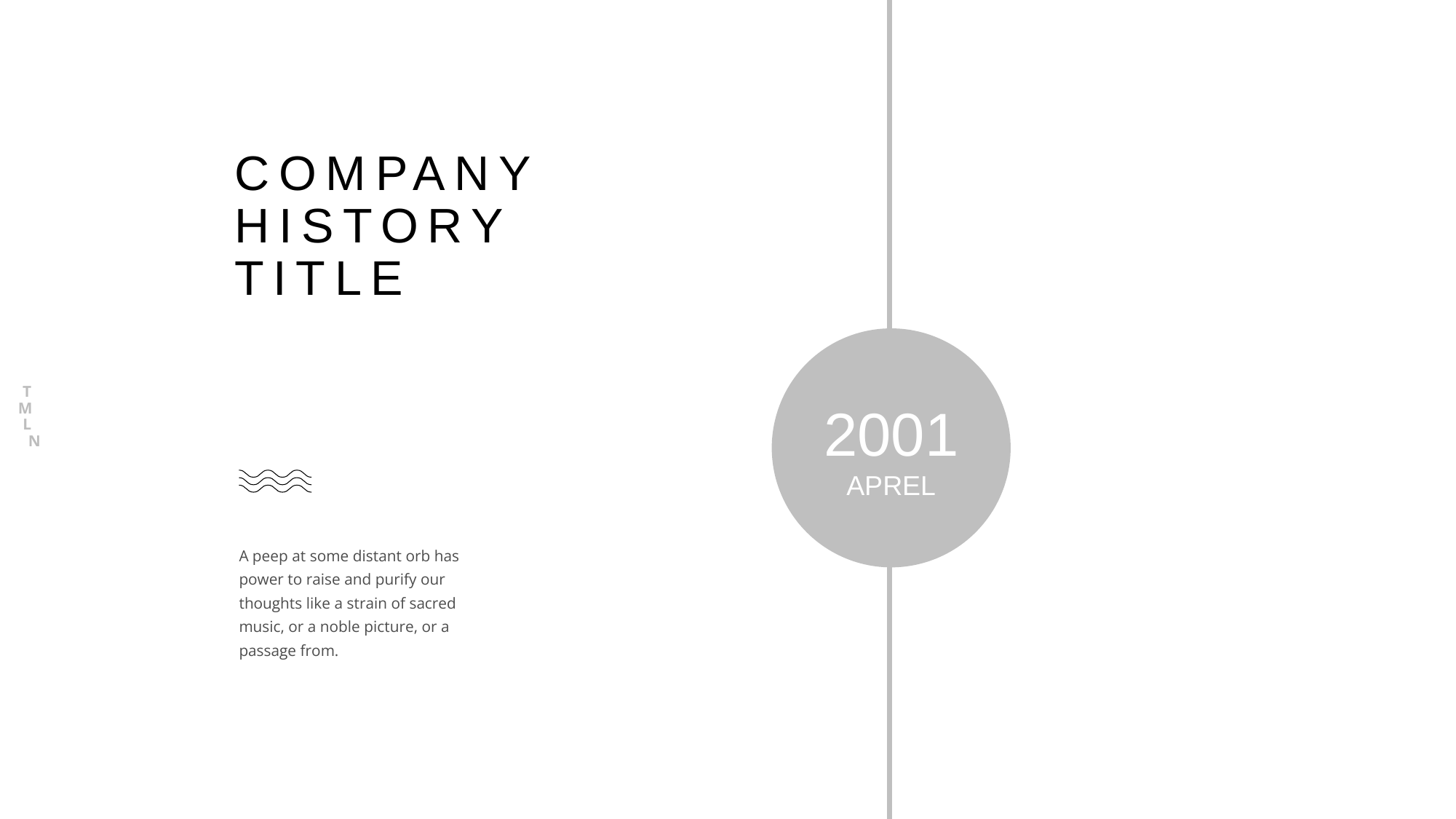

TIME LINE
# COMPANY HISTORY TITLE

2001
APREL

A peep at some distant orb has power to raise and purify our thoughts like a strain of sacred music, or a noble picture, or a passage from.